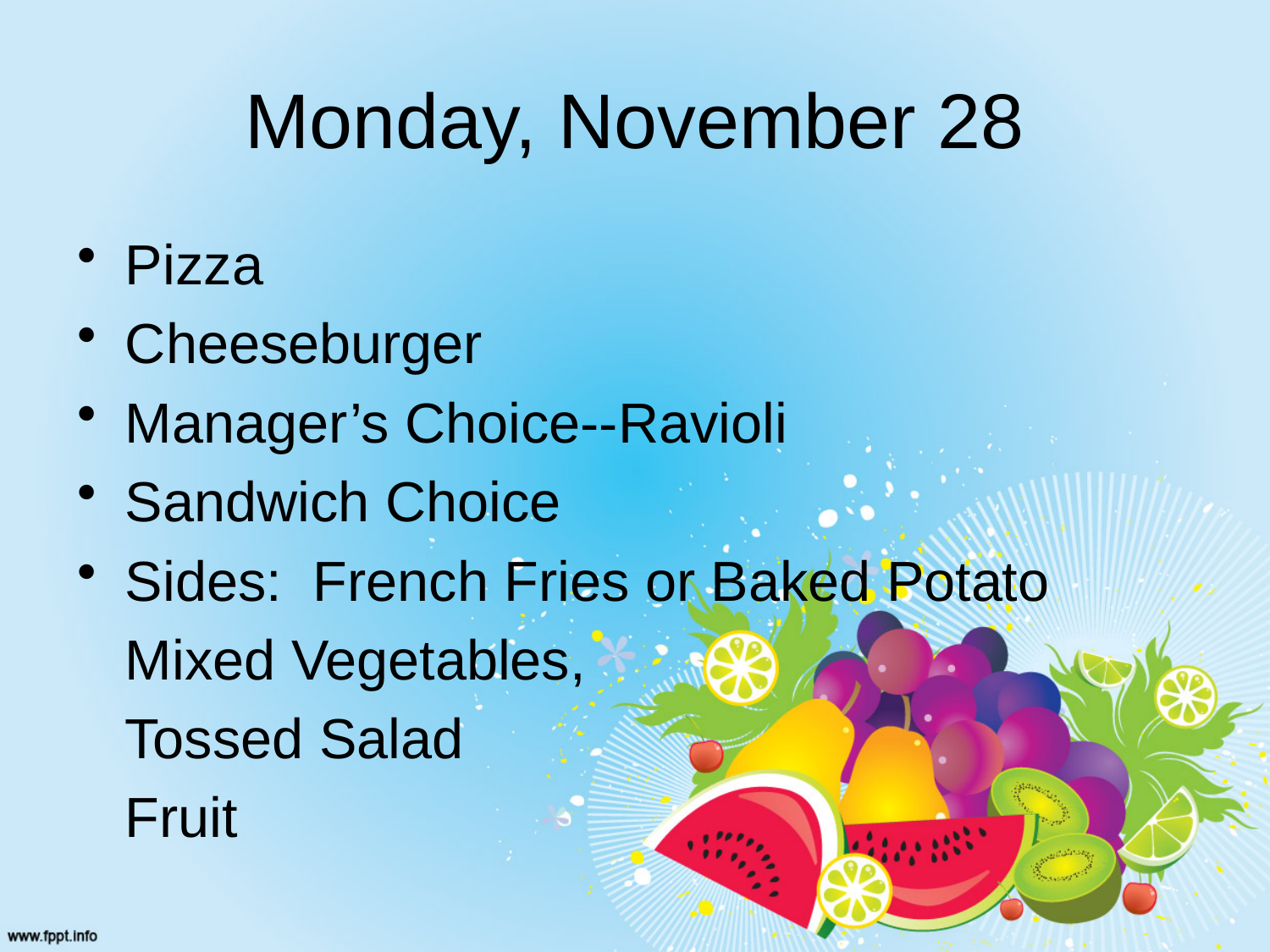

# Monday, November 28
Pizza
Cheeseburger
Manager’s Choice--Ravioli
Sandwich Choice
Sides:  French Fries or Baked Potato
	Mixed Vegetables,
   Tossed Salad
	Fruit